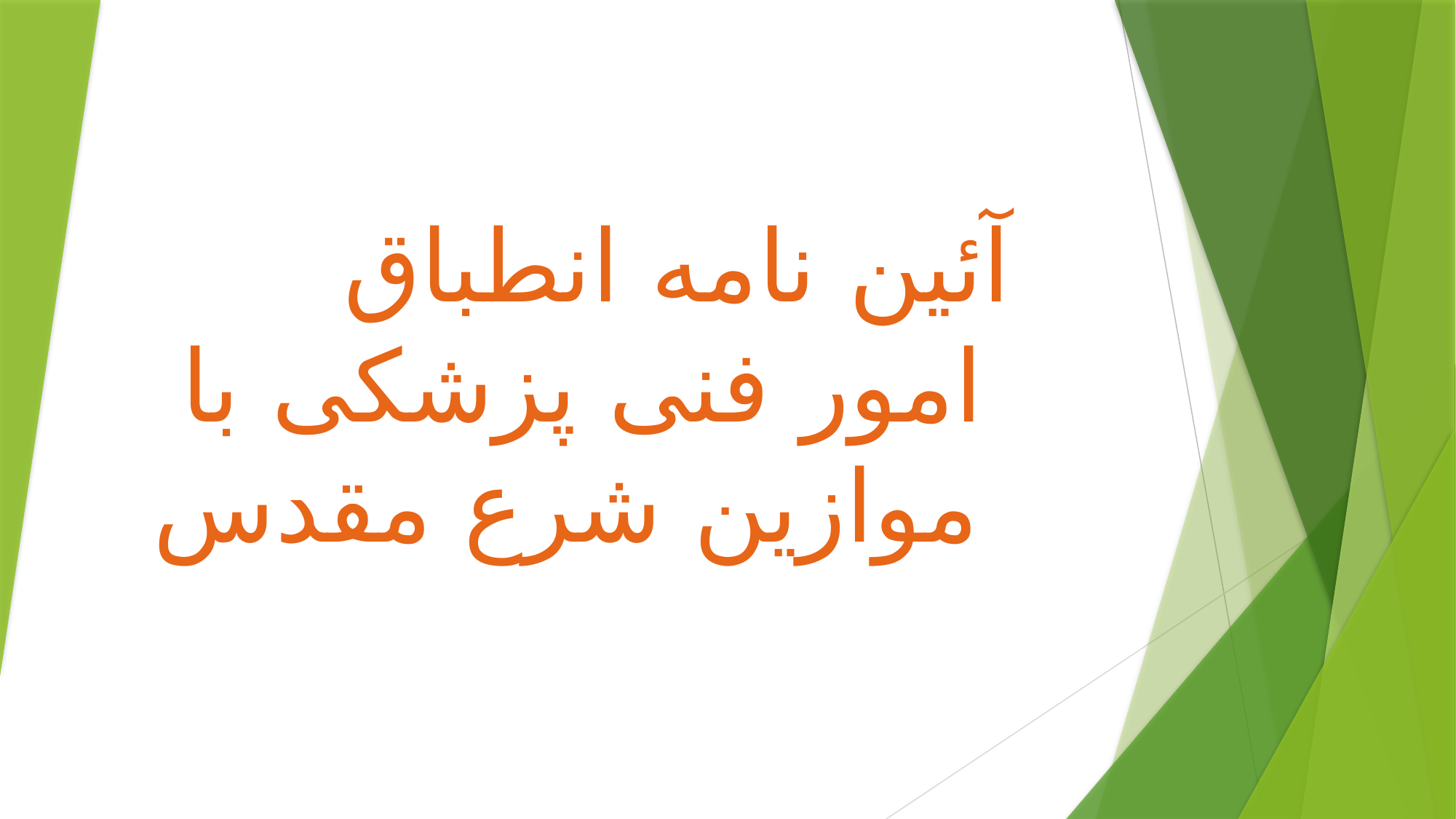

آئین نامه انطباق       امور فنی پزشکی با موازین شرع مقدس